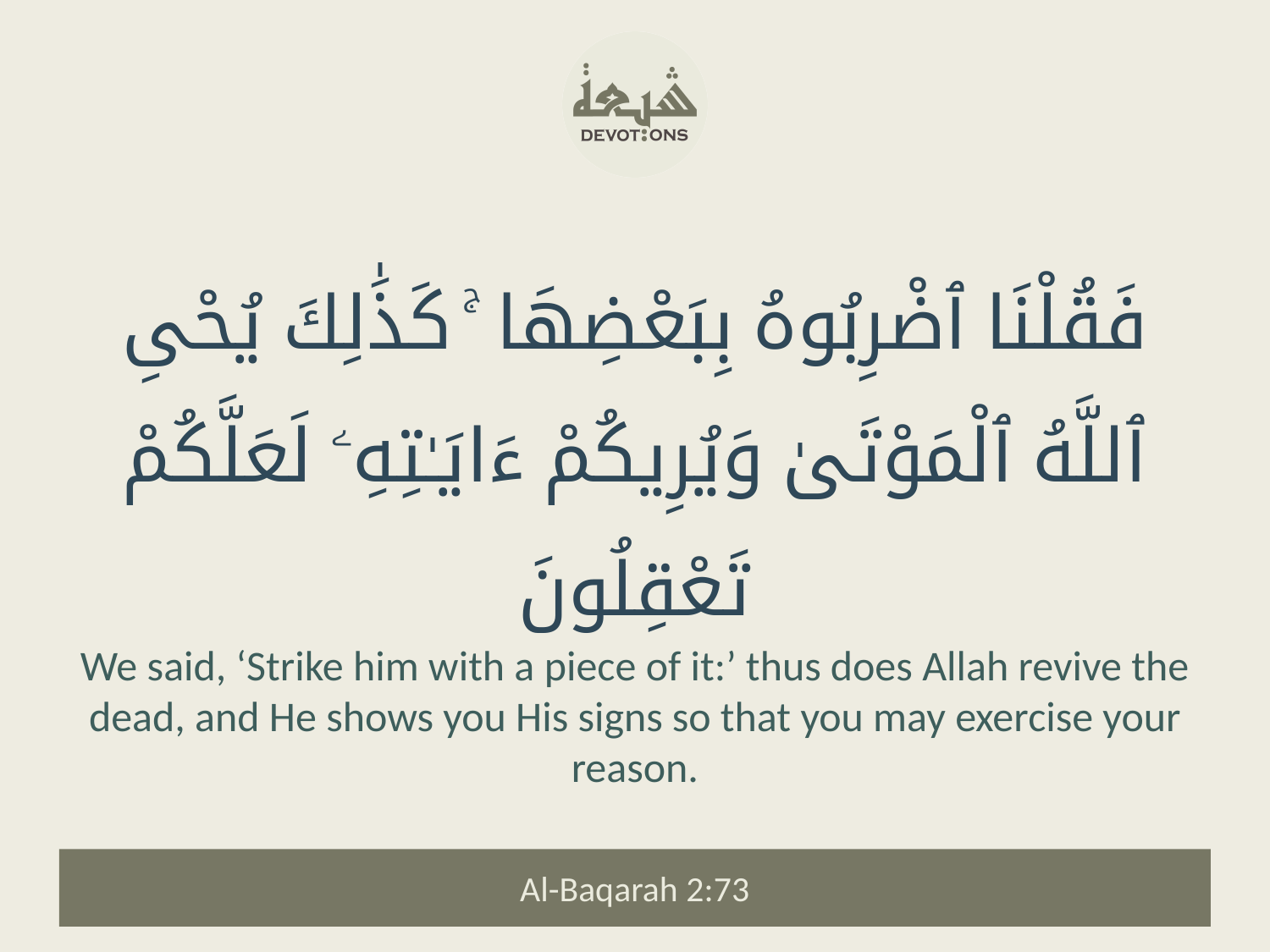

فَقُلْنَا ٱضْرِبُوهُ بِبَعْضِهَا ۚ كَذَٰلِكَ يُحْىِ ٱللَّهُ ٱلْمَوْتَىٰ وَيُرِيكُمْ ءَايَـٰتِهِۦ لَعَلَّكُمْ تَعْقِلُونَ
We said, ‘Strike him with a piece of it:’ thus does Allah revive the dead, and He shows you His signs so that you may exercise your reason.
Al-Baqarah 2:73